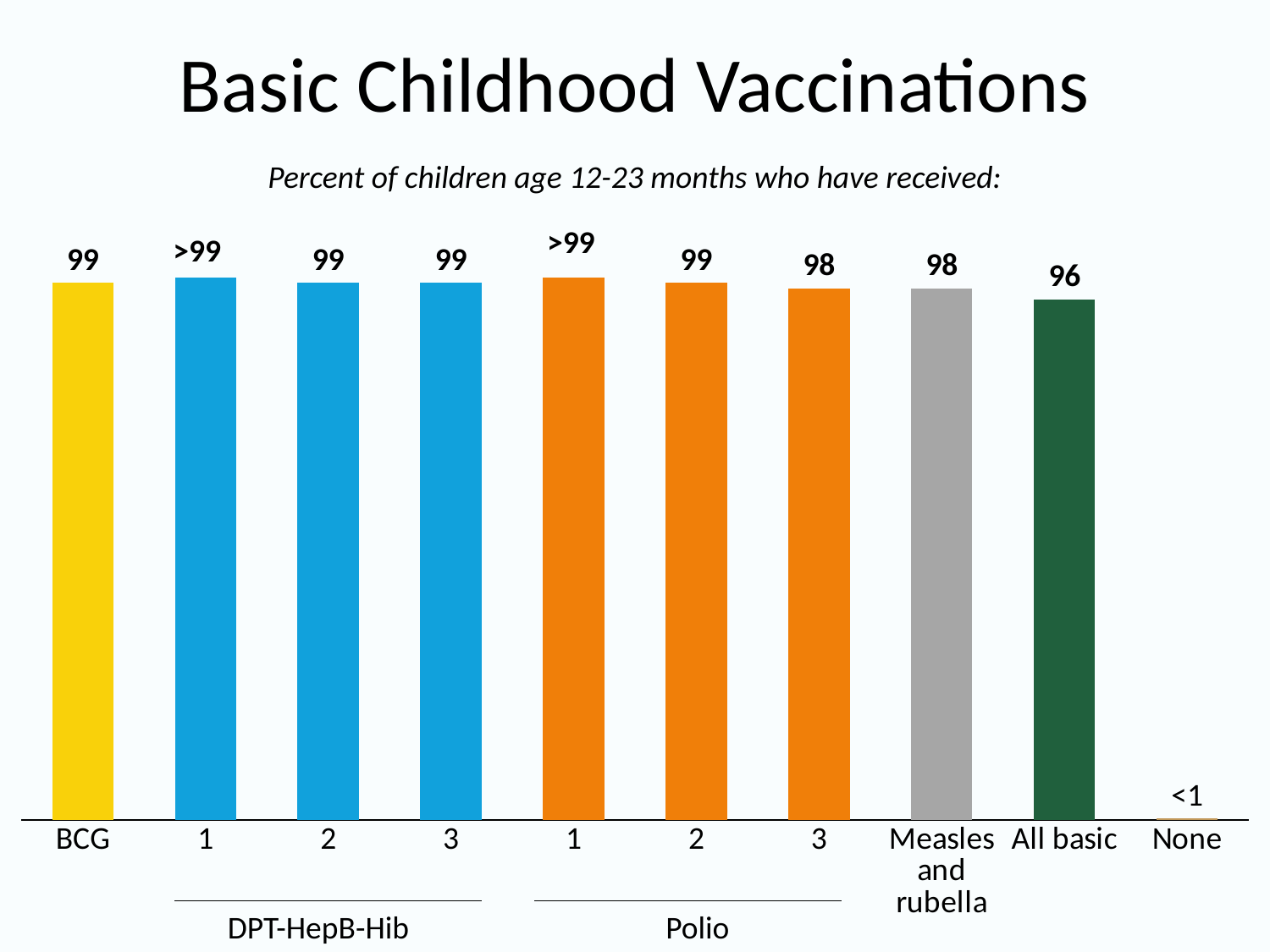

# Basic Childhood Vaccinations
Percent of children age 12-23 months who have received:
>99

### Chart

| Category | Series 1 |
|---|---|
| BCG | 99.0 |
| 1 | 100.0 |
| 2 | 99.0 |
| 3 | 99.0 |
| 1 | 100.0 |
| 2 | 99.0 |
| 3 | 98.0 |
| Measles
and rubella | 98.0 |
| All basic | 96.0 |
| None | 0.3 |
Polio
DPT-HepB-Hib